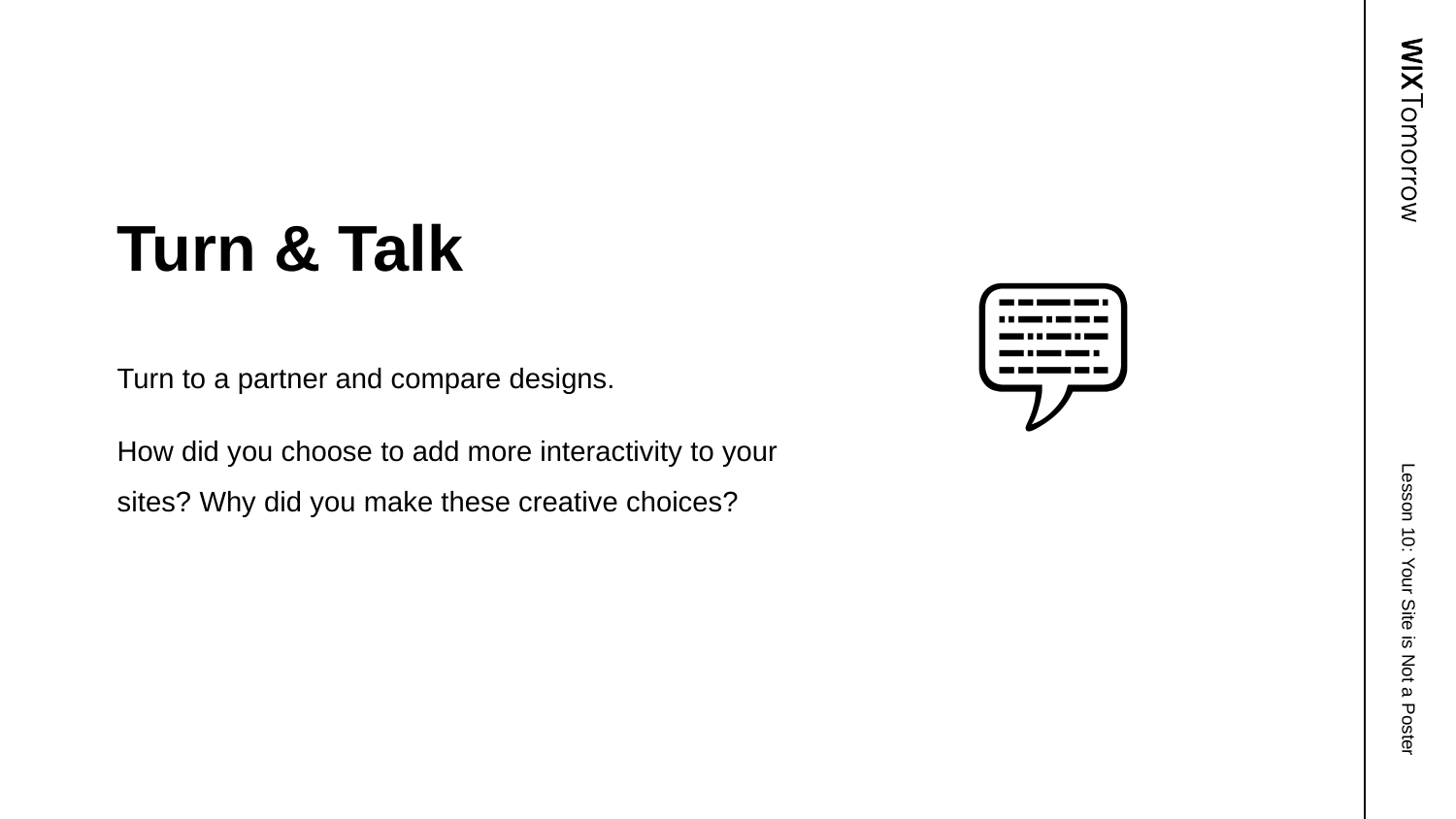

# Turn & Talk
💬
Turn to a partner and compare designs.
How did you choose to add more interactivity to your sites? Why did you make these creative choices?